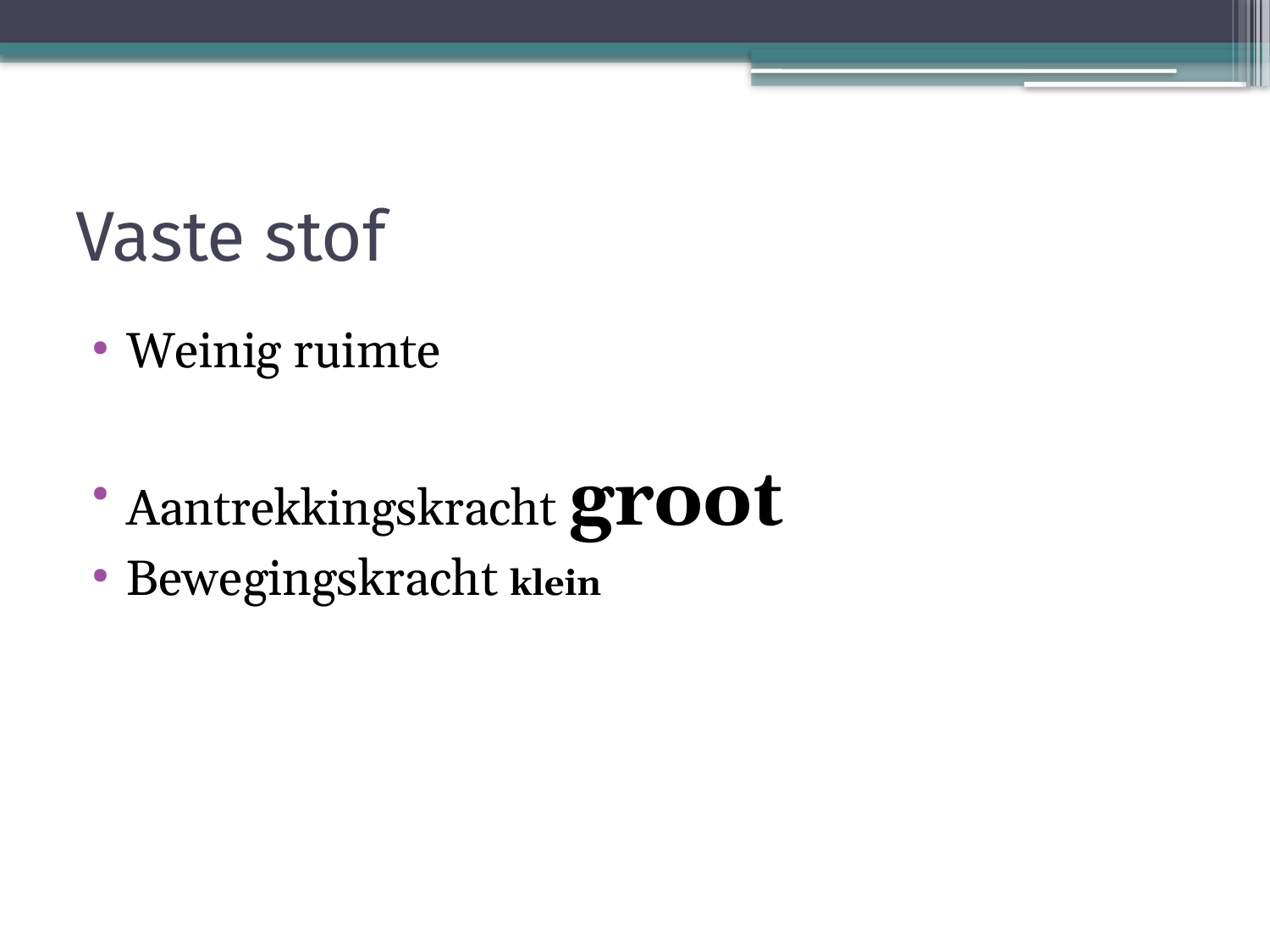

# Vaste stof
Weinig ruimte

Aantrekkingskracht groot
Bewegingskracht klein